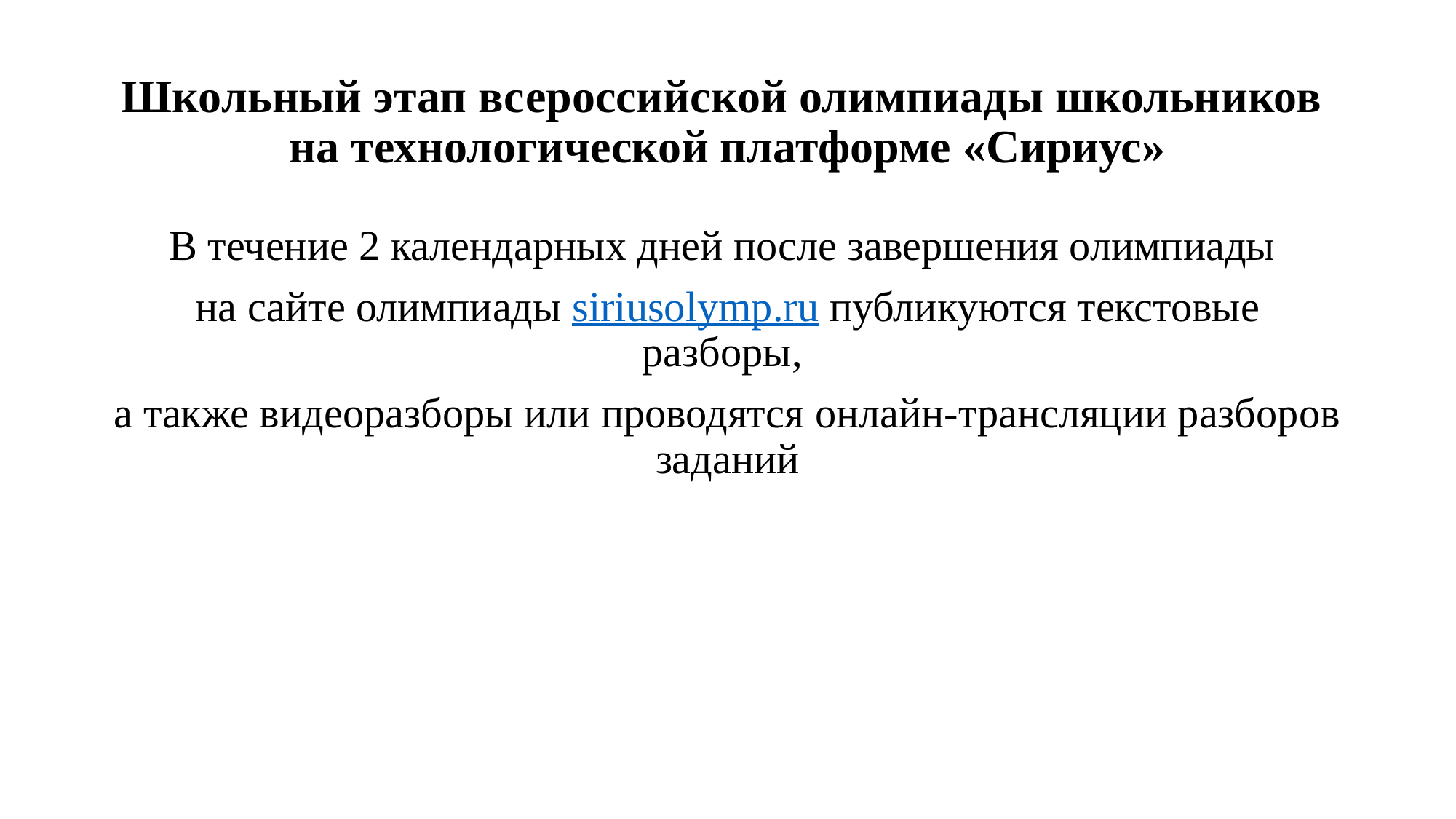

# Школьный этап всероссийской олимпиады школьников на технологической платформе «Сириус»
В течение 2 календарных дней после завершения олимпиады
на сайте олимпиады siriusolymp.ru публикуются текстовые разборы,
а также видеоразборы или проводятся онлайн-трансляции разборов заданий